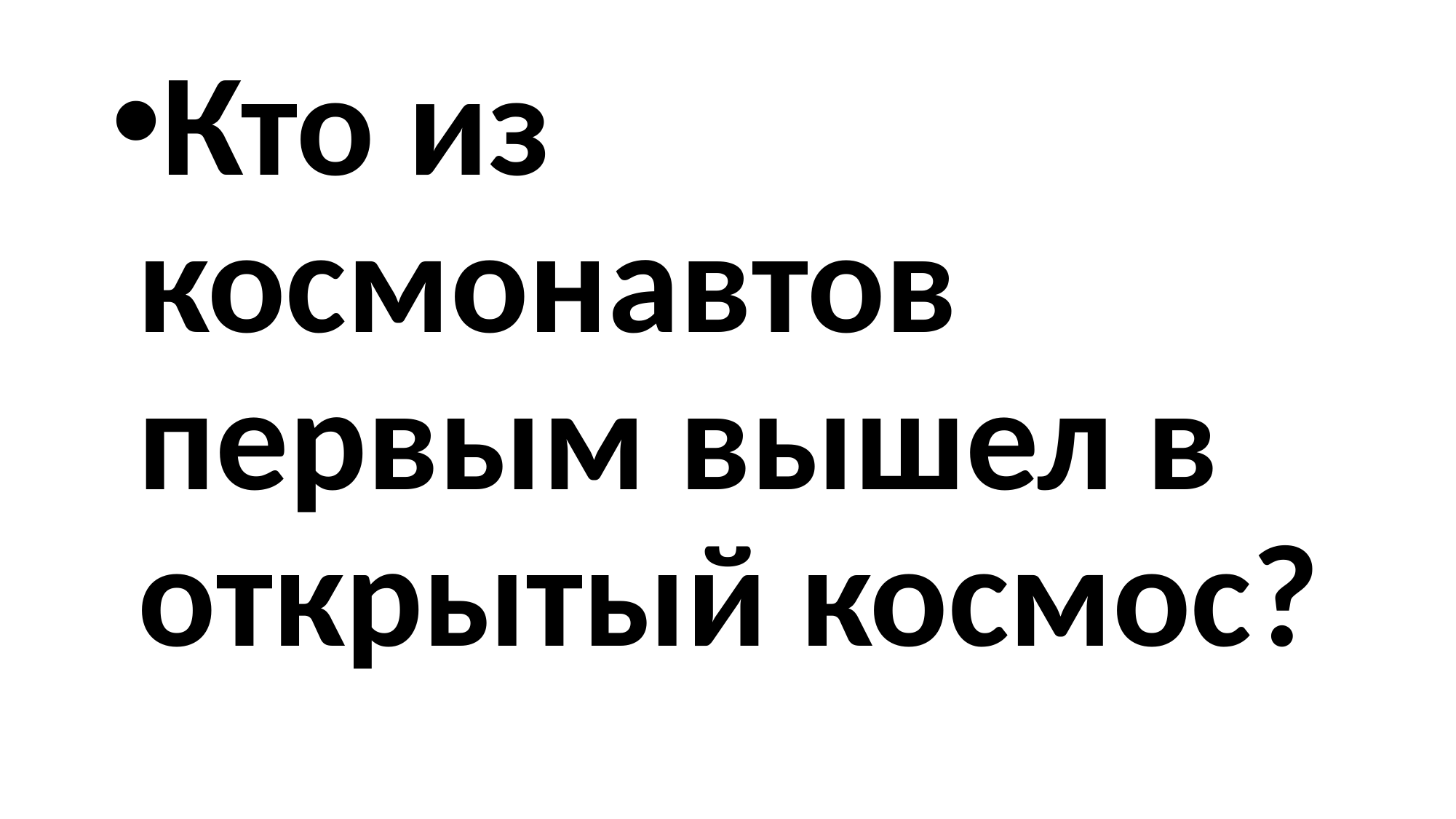

#
Кто из космонавтов первым вышел в открытый космос?